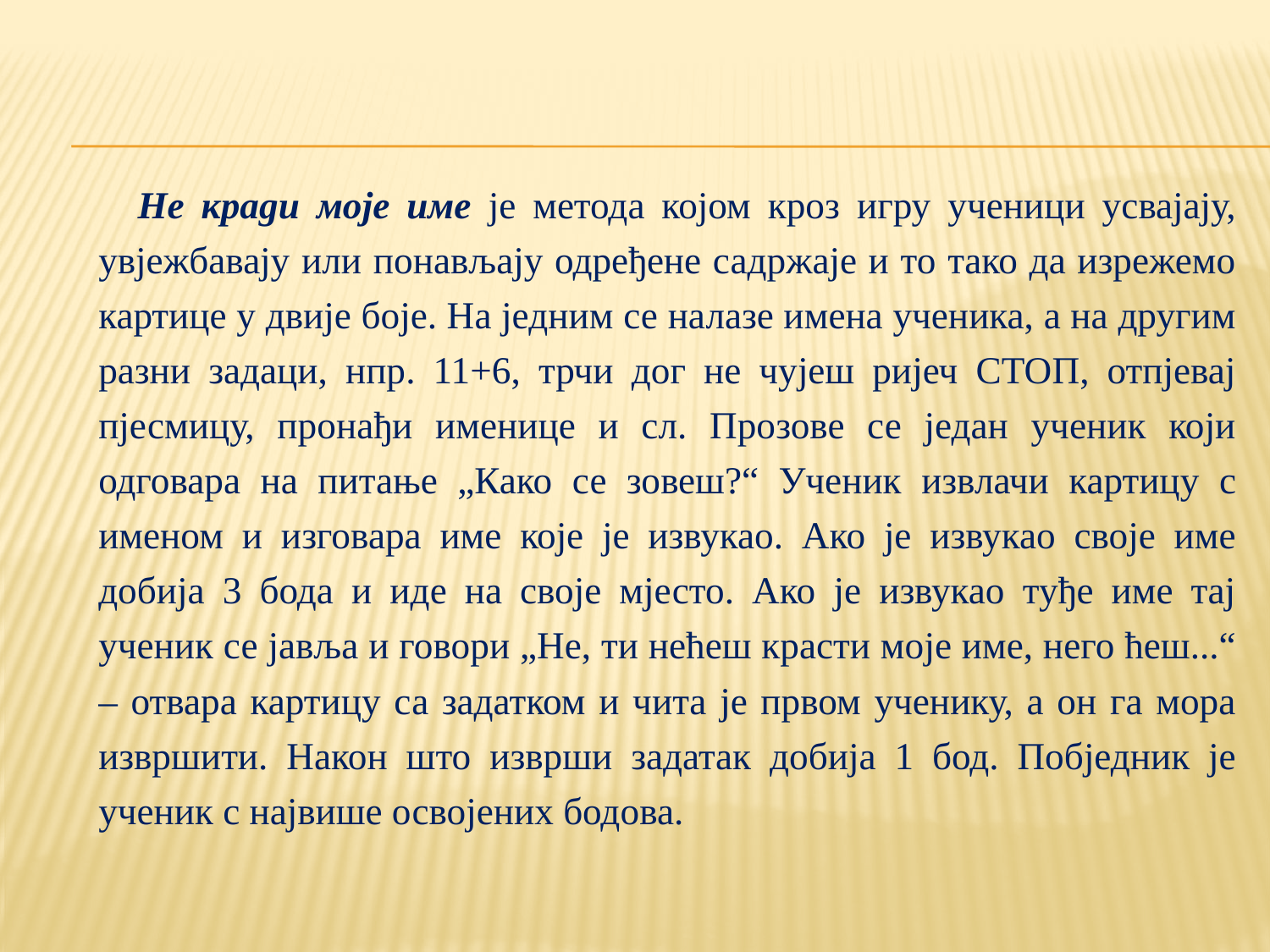

#

     Не кради моје име је метода којом кроз игру ученици усвајају, увјежбавају или понављају одређене садржаје и то тако да изрежемо картице у двије боје. На једним се налазе имена ученика, а на другим разни задаци, нпр. 11+6, трчи дог не чујеш ријеч СТОП, отпјевај пјесмицу, пронађи именице и сл. Прозове се један ученик који одговара на питање „Како се зовеш?“ Ученик извлачи картицу с именом и изговара име које је извукао. Ако је извукао своје име добија 3 бода и иде на своје мјесто. Ако је извукао туђе име тај ученик се јавља и говори „Не, ти нећеш красти моје име, него ћеш...“ – отвара картицу са задатком и чита је првом ученику, а он га мора извршити. Након што изврши задатак добија 1 бод. Побједник је ученик с највише освојених бодова.